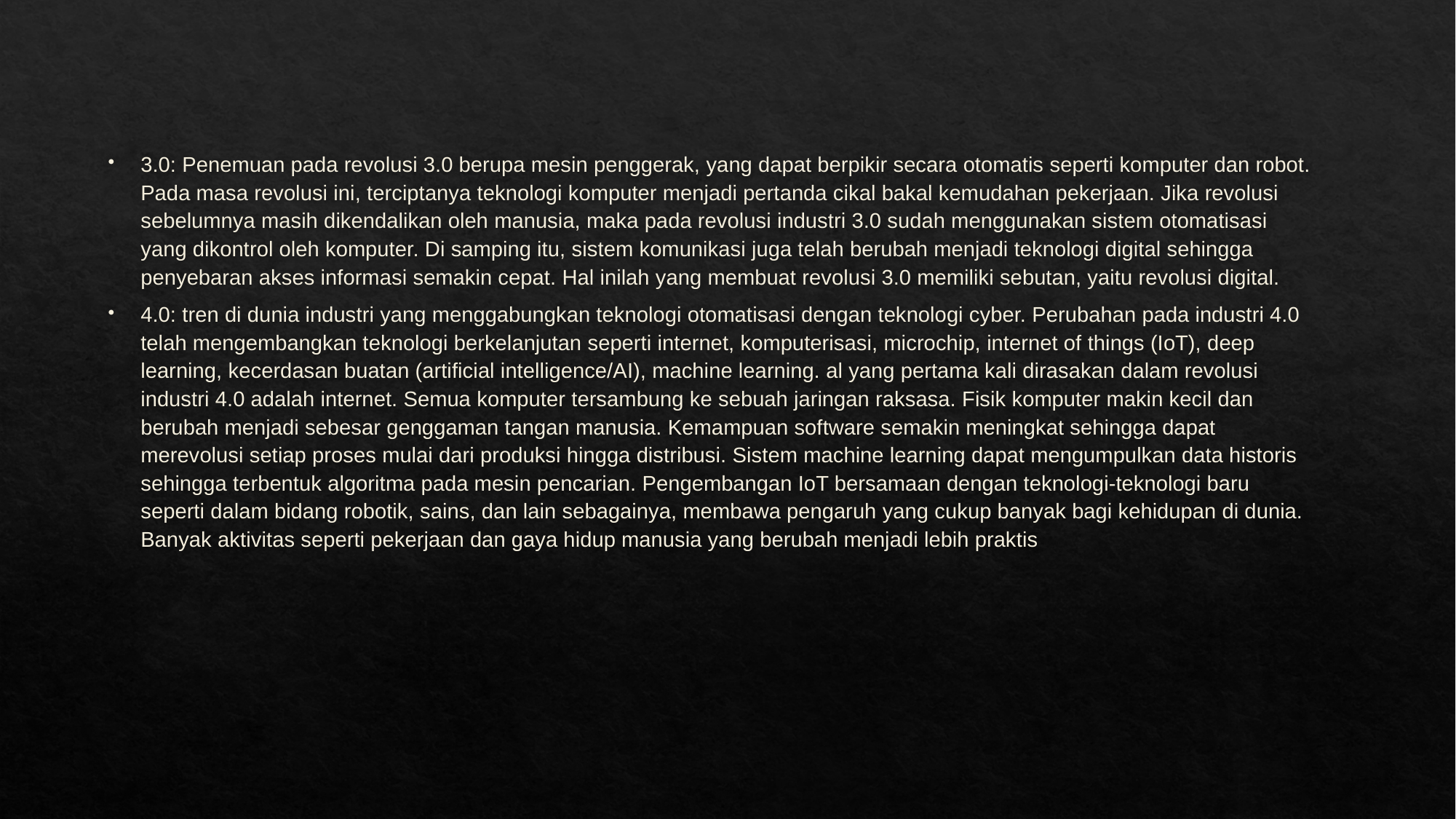

3.0: Penemuan pada revolusi 3.0 berupa mesin penggerak, yang dapat berpikir secara otomatis seperti komputer dan robot. Pada masa revolusi ini, terciptanya teknologi komputer menjadi pertanda cikal bakal kemudahan pekerjaan. Jika revolusi sebelumnya masih dikendalikan oleh manusia, maka pada revolusi industri 3.0 sudah menggunakan sistem otomatisasi yang dikontrol oleh komputer. Di samping itu, sistem komunikasi juga telah berubah menjadi teknologi digital sehingga penyebaran akses informasi semakin cepat. Hal inilah yang membuat revolusi 3.0 memiliki sebutan, yaitu revolusi digital.
4.0: tren di dunia industri yang menggabungkan teknologi otomatisasi dengan teknologi cyber. Perubahan pada industri 4.0 telah mengembangkan teknologi berkelanjutan seperti internet, komputerisasi, microchip, internet of things (IoT), deep learning, kecerdasan buatan (artificial intelligence/AI), machine learning. al yang pertama kali dirasakan dalam revolusi industri 4.0 adalah internet. Semua komputer tersambung ke sebuah jaringan raksasa. Fisik komputer makin kecil dan berubah menjadi sebesar genggaman tangan manusia. Kemampuan software semakin meningkat sehingga dapat merevolusi setiap proses mulai dari produksi hingga distribusi. Sistem machine learning dapat mengumpulkan data historis sehingga terbentuk algoritma pada mesin pencarian. Pengembangan IoT bersamaan dengan teknologi-teknologi baru seperti dalam bidang robotik, sains, dan lain sebagainya, membawa pengaruh yang cukup banyak bagi kehidupan di dunia. Banyak aktivitas seperti pekerjaan dan gaya hidup manusia yang berubah menjadi lebih praktis